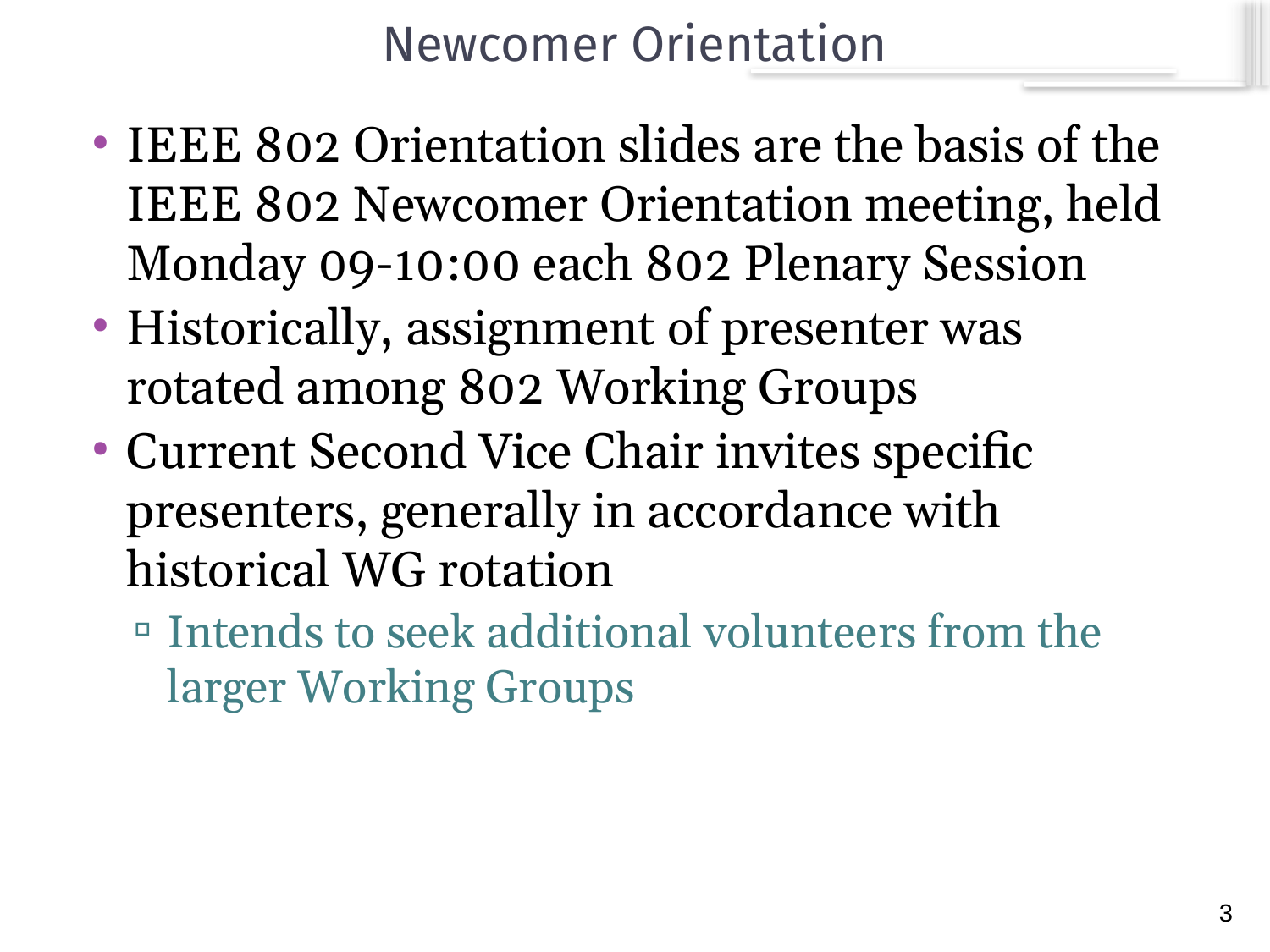

# Newcomer Orientation
IEEE 802 Orientation slides are the basis of the IEEE 802 Newcomer Orientation meeting, held Monday 09-10:00 each 802 Plenary Session
Historically, assignment of presenter was rotated among 802 Working Groups
Current Second Vice Chair invites specific presenters, generally in accordance with historical WG rotation
Intends to seek additional volunteers from the larger Working Groups